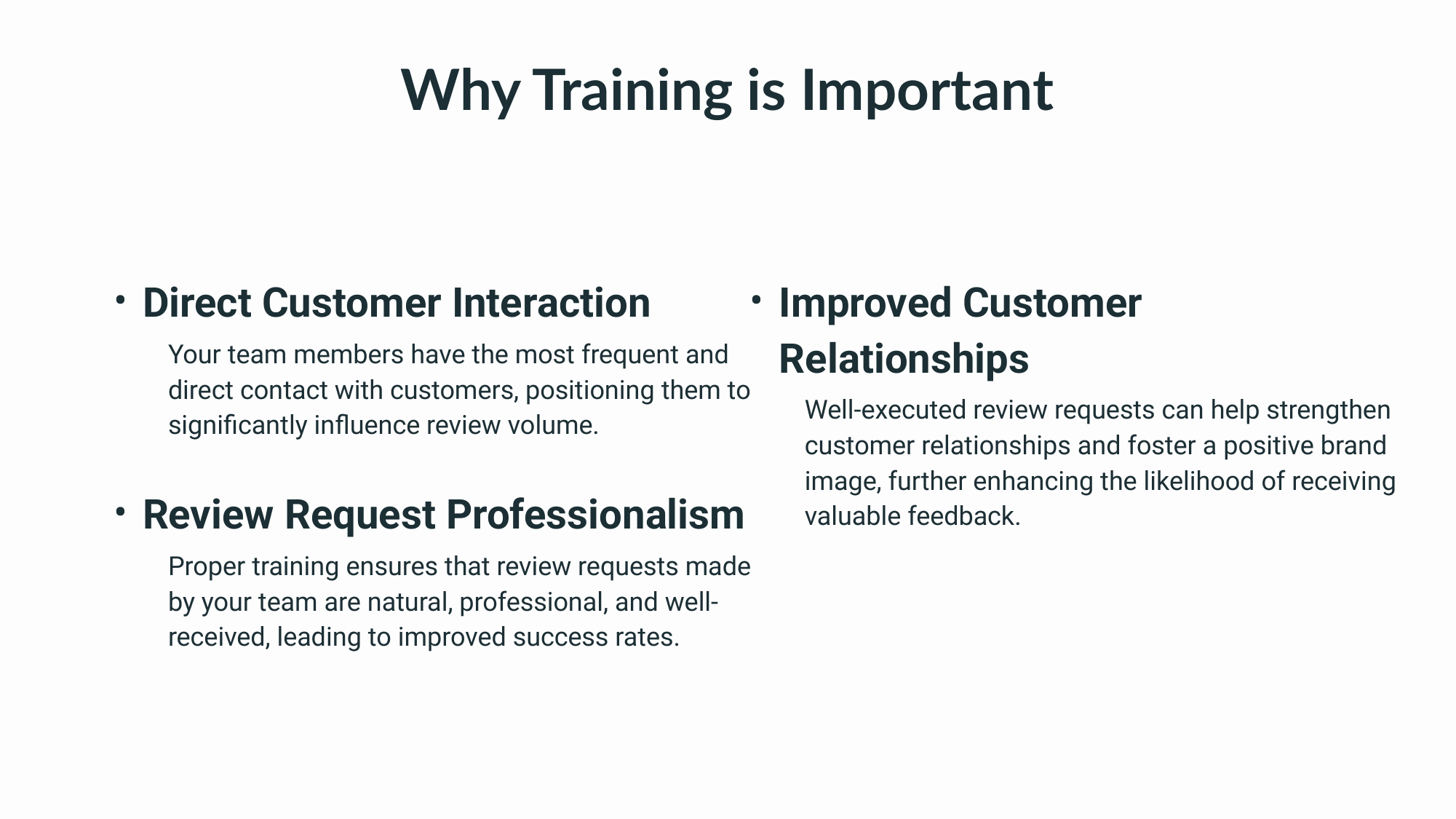

Why Training is Important
Direct Customer Interaction
Your team members have the most frequent and direct contact with customers, positioning them to significantly influence review volume.
Review Request Professionalism
Proper training ensures that review requests made by your team are natural, professional, and well-received, leading to improved success rates.
Improved Customer Relationships
Well-executed review requests can help strengthen customer relationships and foster a positive brand image, further enhancing the likelihood of receiving valuable feedback.